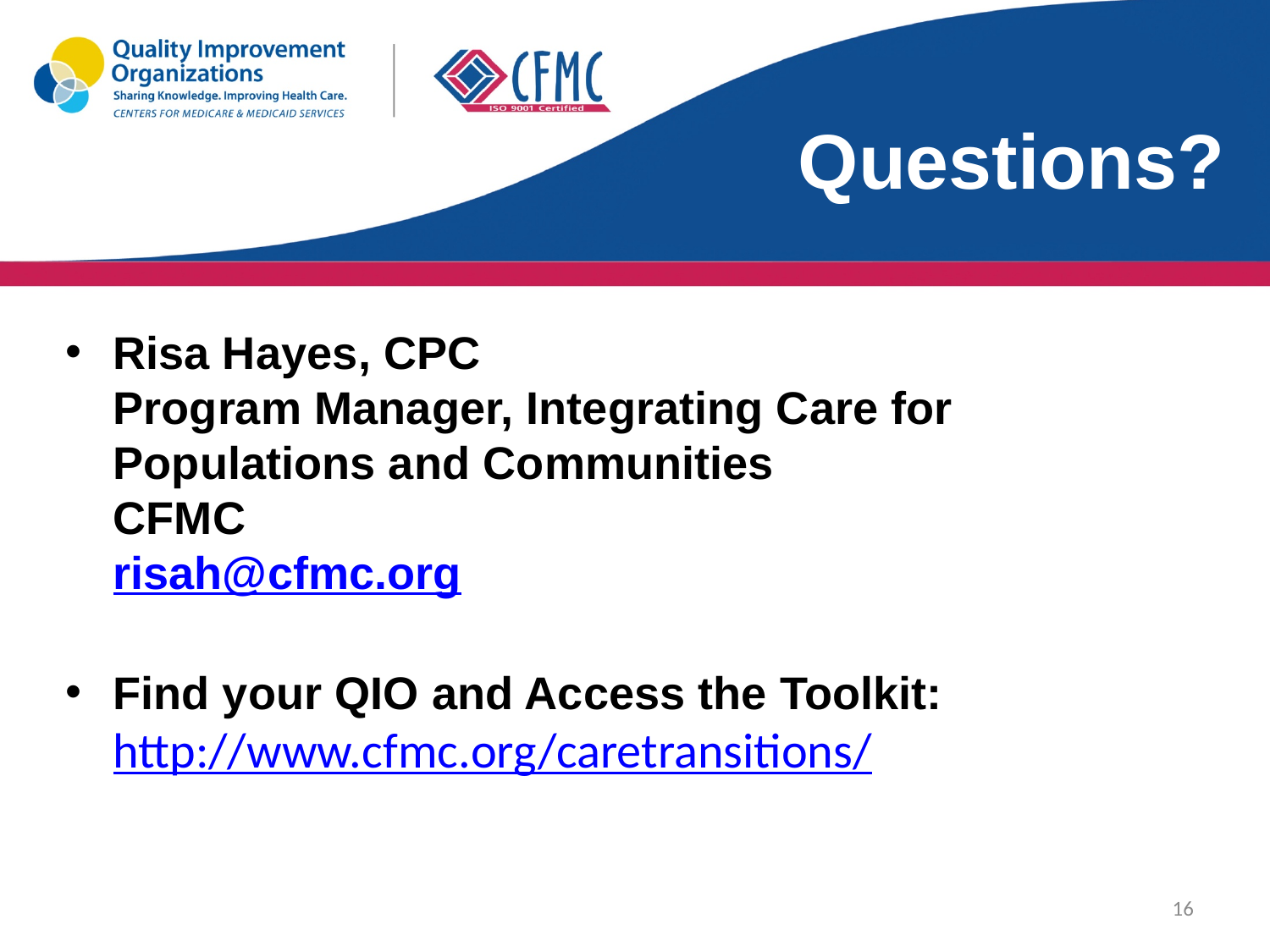

# Questions?
Risa Hayes, CPC
Program Manager, Integrating Care for Populations and Communities
CFMC
risah@cfmc.org
Find your QIO and Access the Toolkit: http://www.cfmc.org/caretransitions/
16